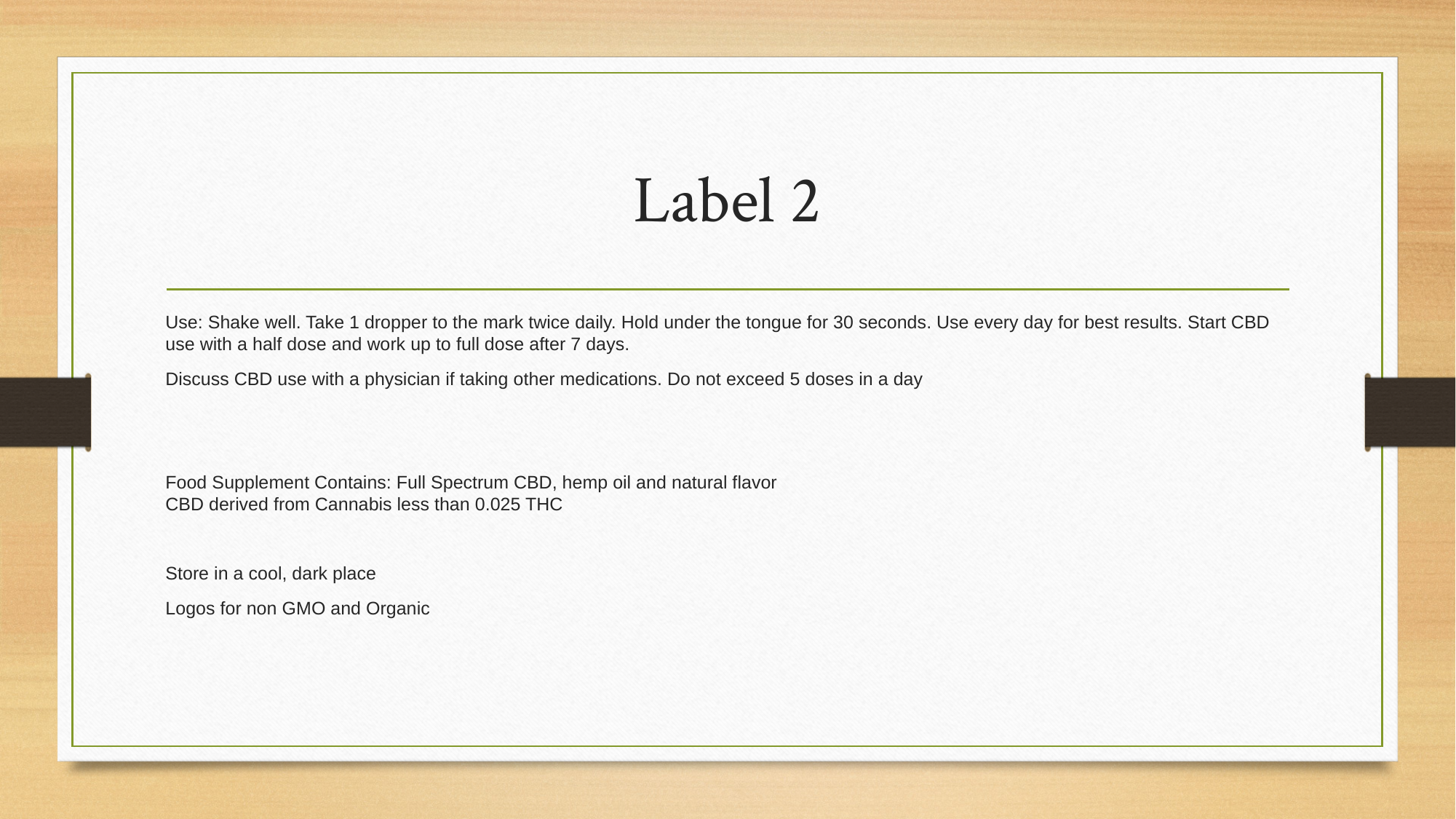

# Label 2
Use: Shake well. Take 1 dropper to the mark twice daily. Hold under the tongue for 30 seconds. Use every day for best results. Start CBD use with a half dose and work up to full dose after 7 days.
Discuss CBD use with a physician if taking other medications. Do not exceed 5 doses in a day

Food Supplement Contains: Full Spectrum CBD, hemp oil and natural flavor
CBD derived from Cannabis less than 0.025 THC

Store in a cool, dark place
Logos for non GMO and Organic